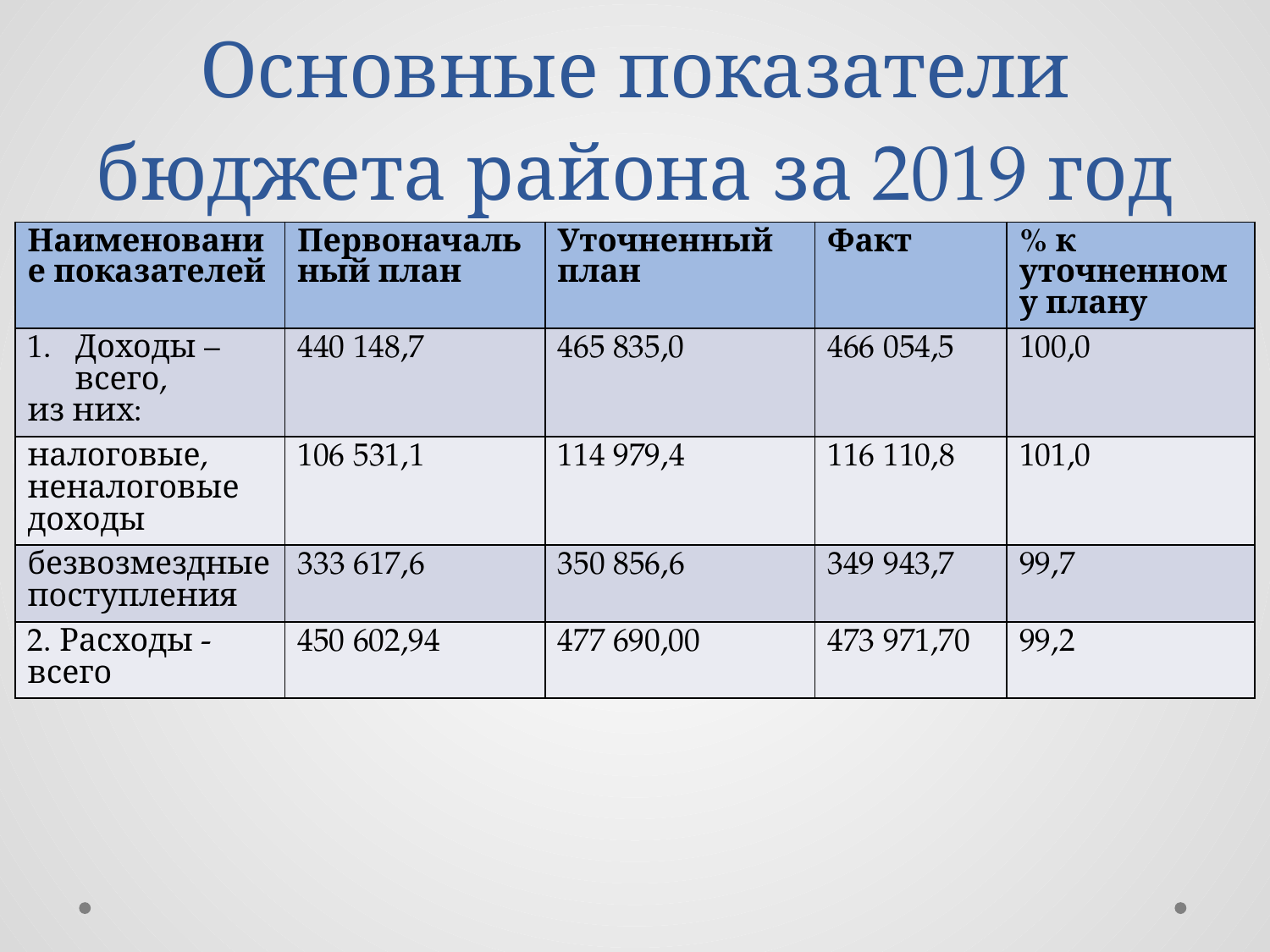

# Основные показатели бюджета района за 2019 год
| Наименование показателей | Первоначальный план | Уточненный план | Факт | % к уточненному плану |
| --- | --- | --- | --- | --- |
| Доходы – всего, из них: | 440 148,7 | 465 835,0 | 466 054,5 | 100,0 |
| налоговые, неналоговые доходы | 106 531,1 | 114 979,4 | 116 110,8 | 101,0 |
| безвозмездные поступления | 333 617,6 | 350 856,6 | 349 943,7 | 99,7 |
| 2. Расходы - всего | 450 602,94 | 477 690,00 | 473 971,70 | 99,2 |